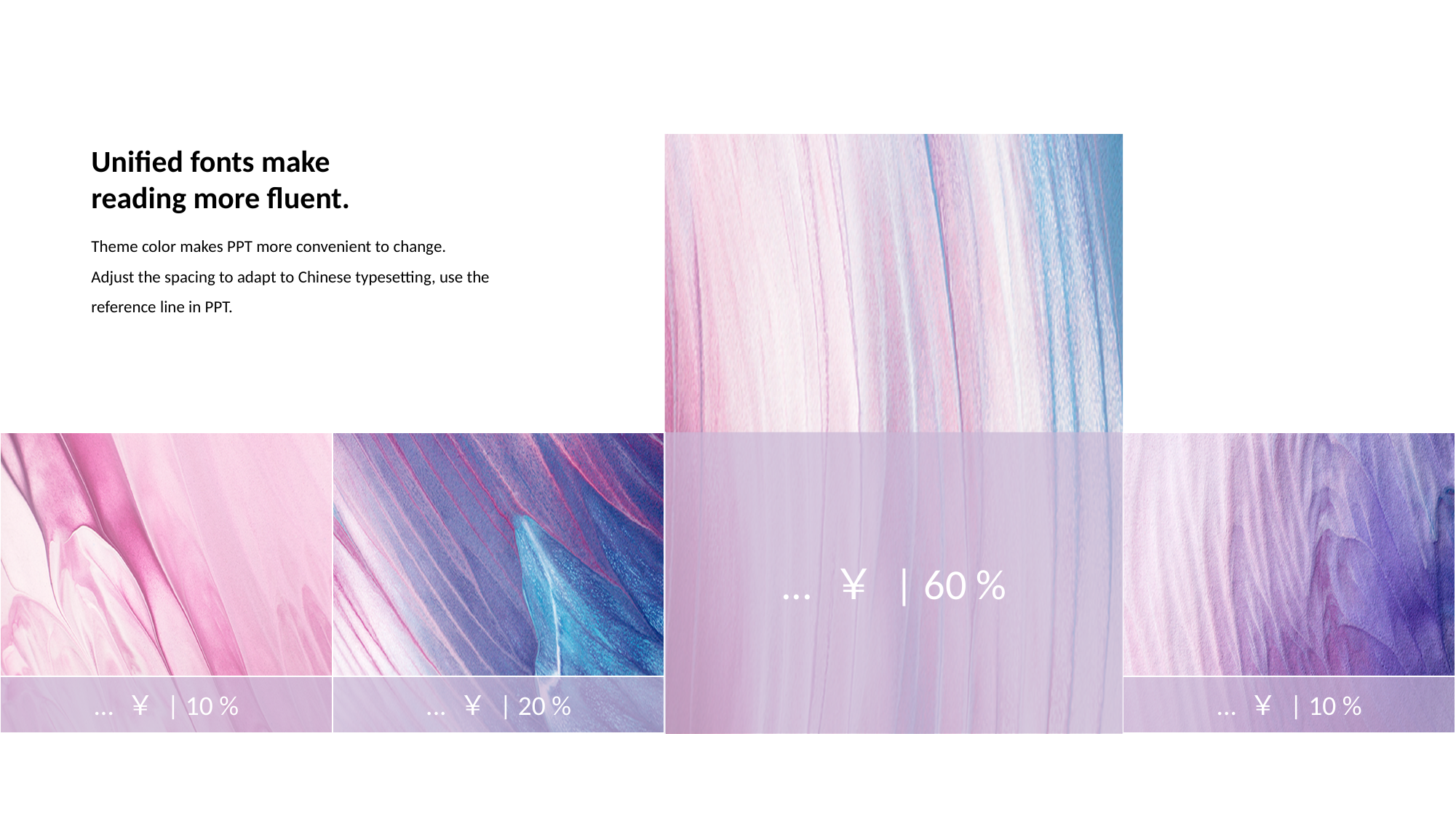

Unified fonts make
reading more fluent.

Theme color makes PPT more convenient to change.
Adjust the spacing to adapt to Chinese typesetting, use the reference line in PPT.

... ￥ | 60 %

... ￥ | 10 %
... ￥ | 20 %
... ￥ | 10 %